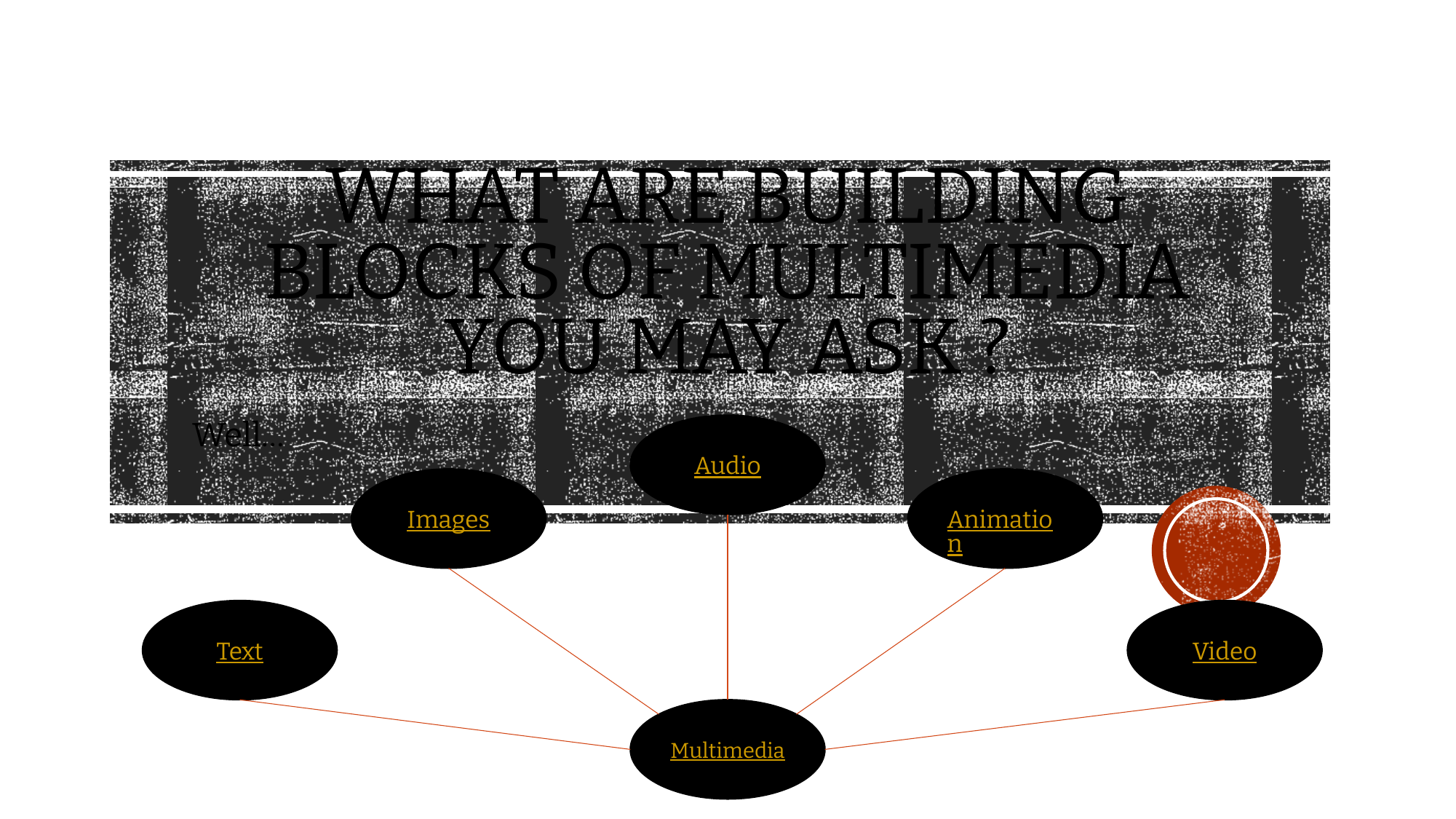

# What are Building Blocks of Multimedia you may ask ?
Well…
Audio
Images
Animation
Text
Video
Multimedia